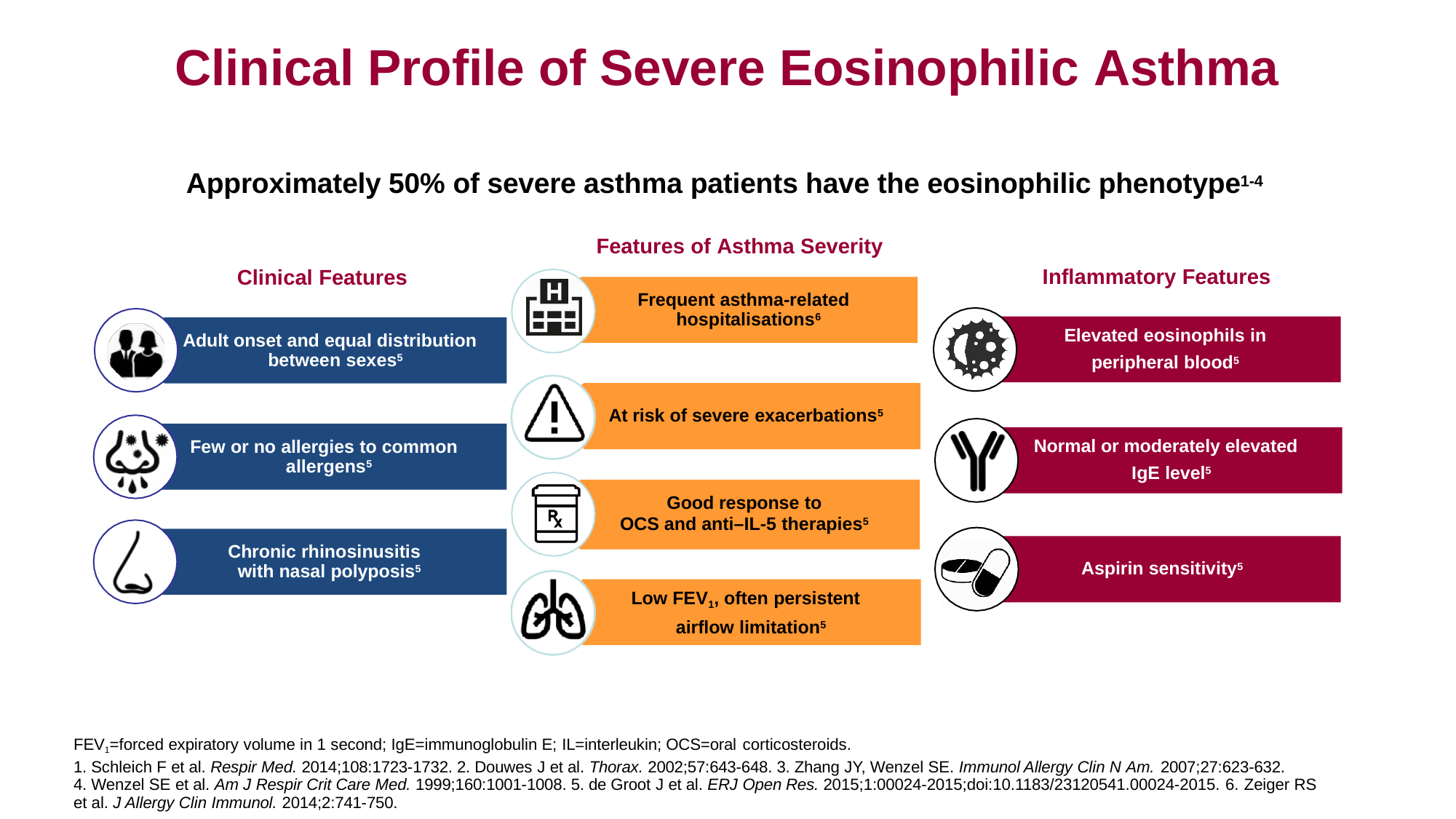

# Clinical Profile of Severe Eosinophilic Asthma
Approximately 50% of severe asthma patients have the eosinophilic phenotype1-4

Features of Asthma Severity
Inflammatory Features
Clinical Features

Frequent asthma-related  hospitalisations6

Elevated eosinophils in
peripheral blood5

Adult onset and equal distribution  between sexes5

At risk of severe exacerbations5

Normal or moderately elevated  IgE level5

Few or no allergies to common  allergens5

Good response to
OCS and anti–IL-5 therapies5

Chronic rhinosinusitis  with nasal polyposis5

Aspirin sensitivity5

Low FEV1, often persistent  airflow limitation5

FEV1=forced expiratory volume in 1 second; IgE=immunoglobulin E; IL=interleukin; OCS=oral corticosteroids.
1. Schleich F et al. Respir Med. 2014;108:1723-1732. 2. Douwes J et al. Thorax. 2002;57:643-648. 3. Zhang JY, Wenzel SE. Immunol Allergy Clin N Am. 2007;27:623-632.
4. Wenzel SE et al. Am J Respir Crit Care Med. 1999;160:1001-1008. 5. de Groot J et al. ERJ Open Res. 2015;1:00024-2015;doi:10.1183/23120541.00024-2015. 6. Zeiger RS
et al. J Allergy Clin Immunol. 2014;2:741-750.